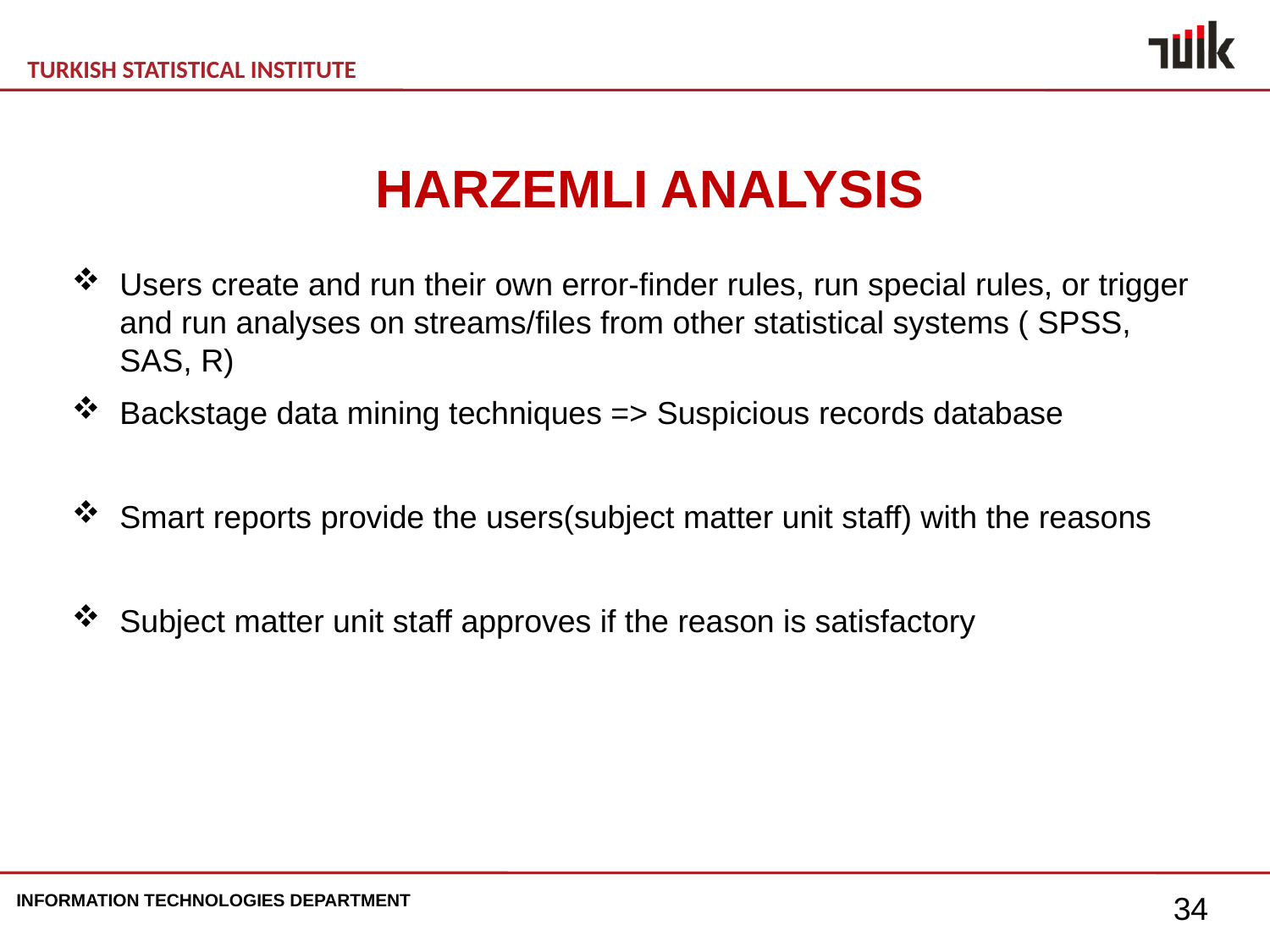

HARZEMLI ANALYSIS
Users create and run their own error-finder rules, run special rules, or trigger and run analyses on streams/files from other statistical systems ( SPSS, SAS, R)
Backstage data mining techniques => Suspicious records database

Smart reports provide the users(subject matter unit staff) with the reasons

Subject matter unit staff approves if the reason is satisfactory